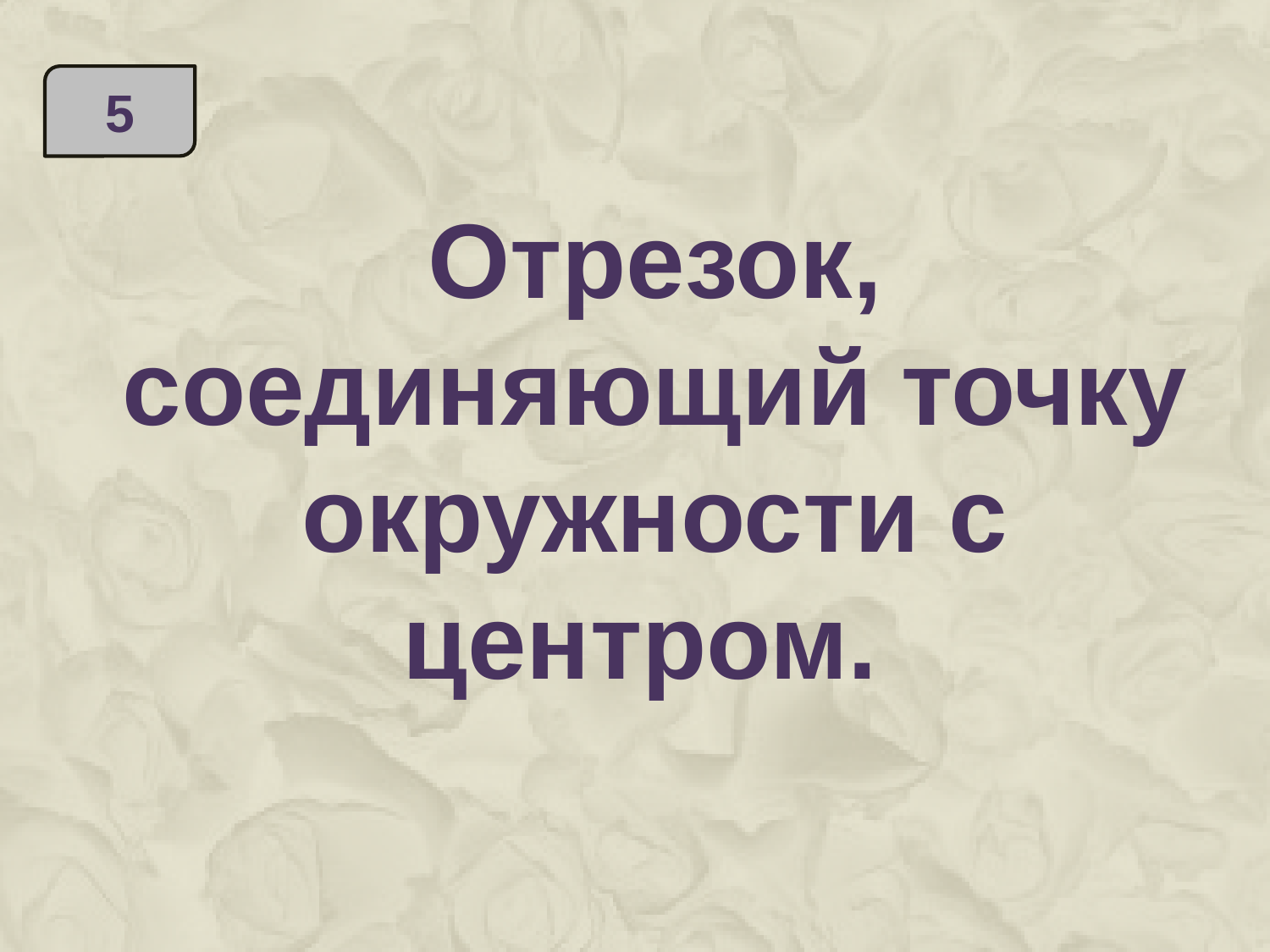

5
Отрезок, соединяющий точку окружности с центром.